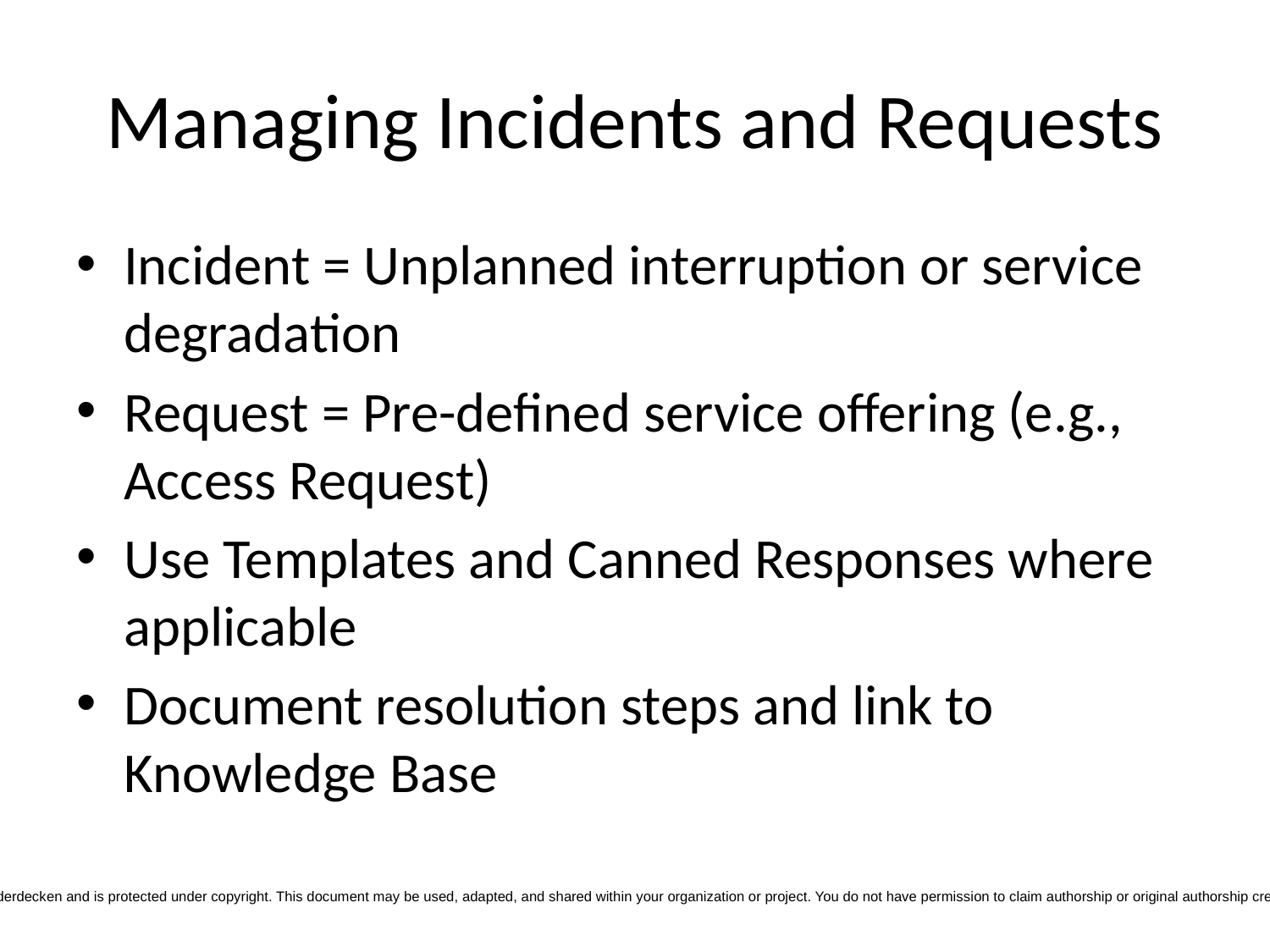

# Managing Incidents and Requests
Incident = Unplanned interruption or service degradation
Request = Pre-defined service offering (e.g., Access Request)
Use Templates and Canned Responses where applicable
Document resolution steps and link to Knowledge Base
Copyright © 2025 Race P. Vanderdecken. All rights reserved. This document is the intellectual property of Race P. Vanderdecken and is protected under copyright. This document may be used, adapted, and shared within your organization or project. You do not have permission to claim authorship or original authorship credit. This copyright notice may be removed if required by internal documentation standards or work environment policy.